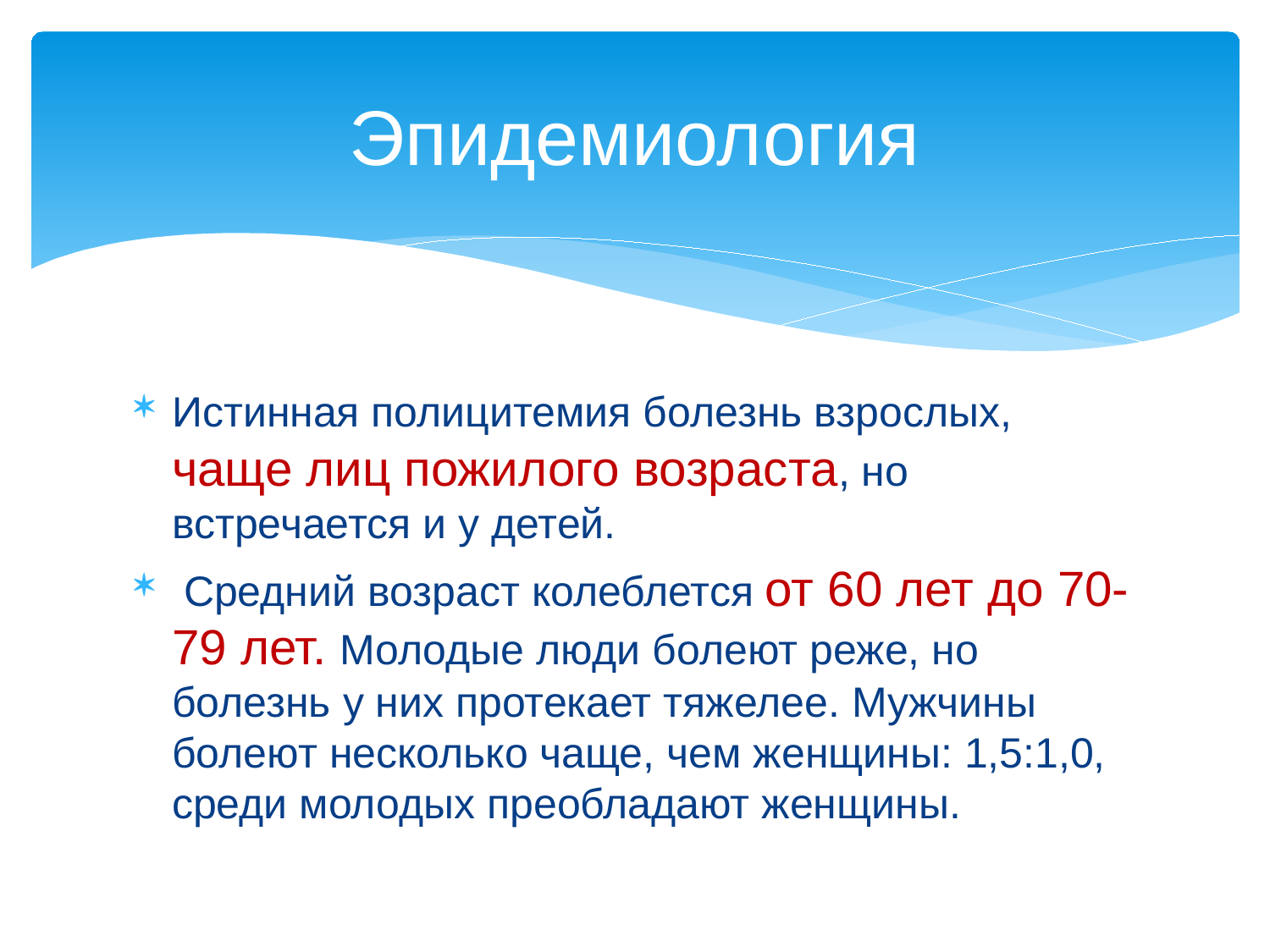

# Эпидемиология
Истинная полицитемия болезнь взрослых, чаще лиц пожилого возраста, но встречается и у детей.
 Средний возраст колеблется от 60 лет до 70-79 лет. Молодые люди болеют реже, но болезнь у них протекает тяжелее. Мужчины болеют несколько чаще, чем женщины: 1,5:1,0, среди молодых преобладают женщины.